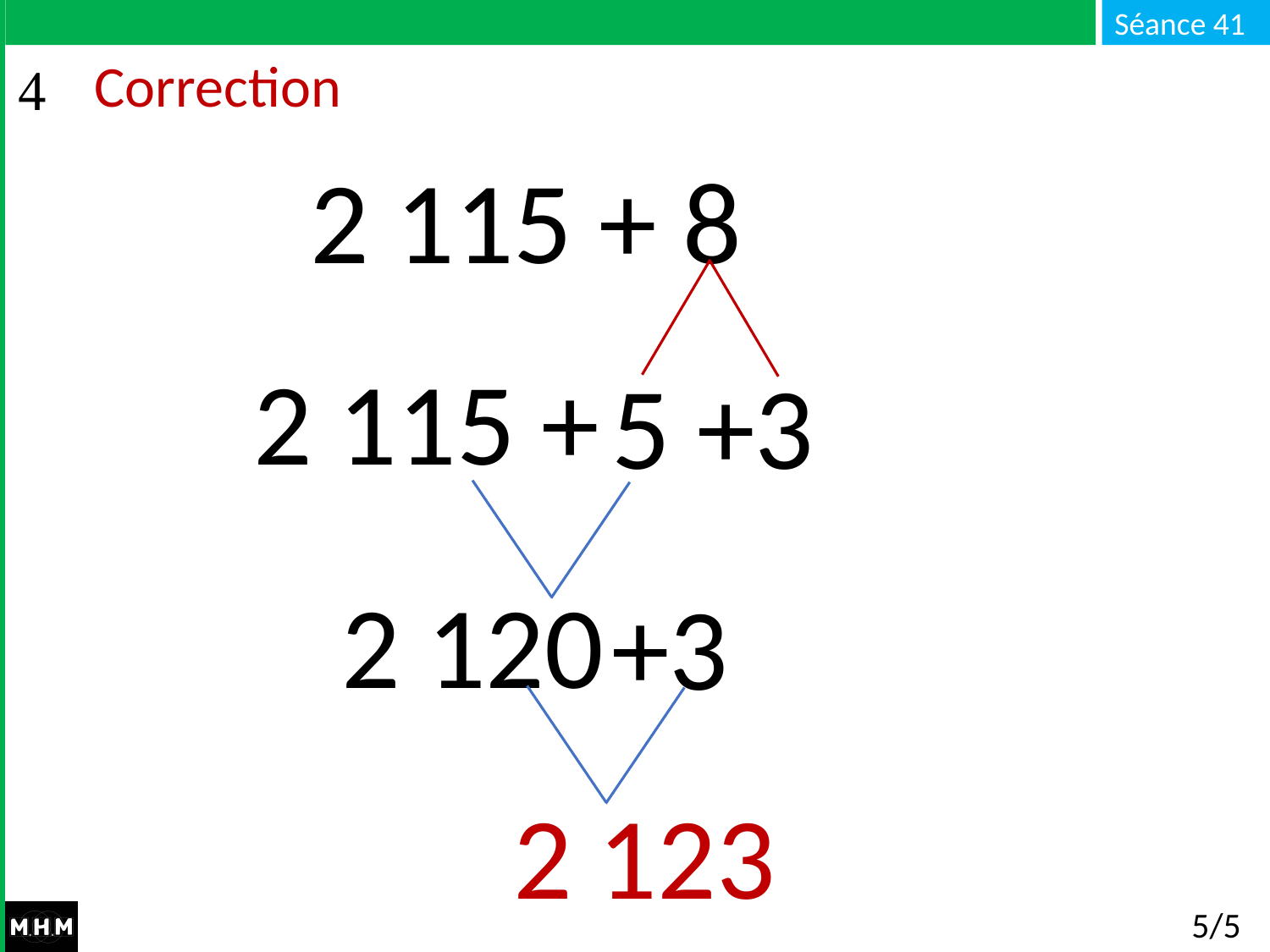

# Correction
2 115 + 8
2 115 +
5 +3
2 120
+3
2 123
5/5